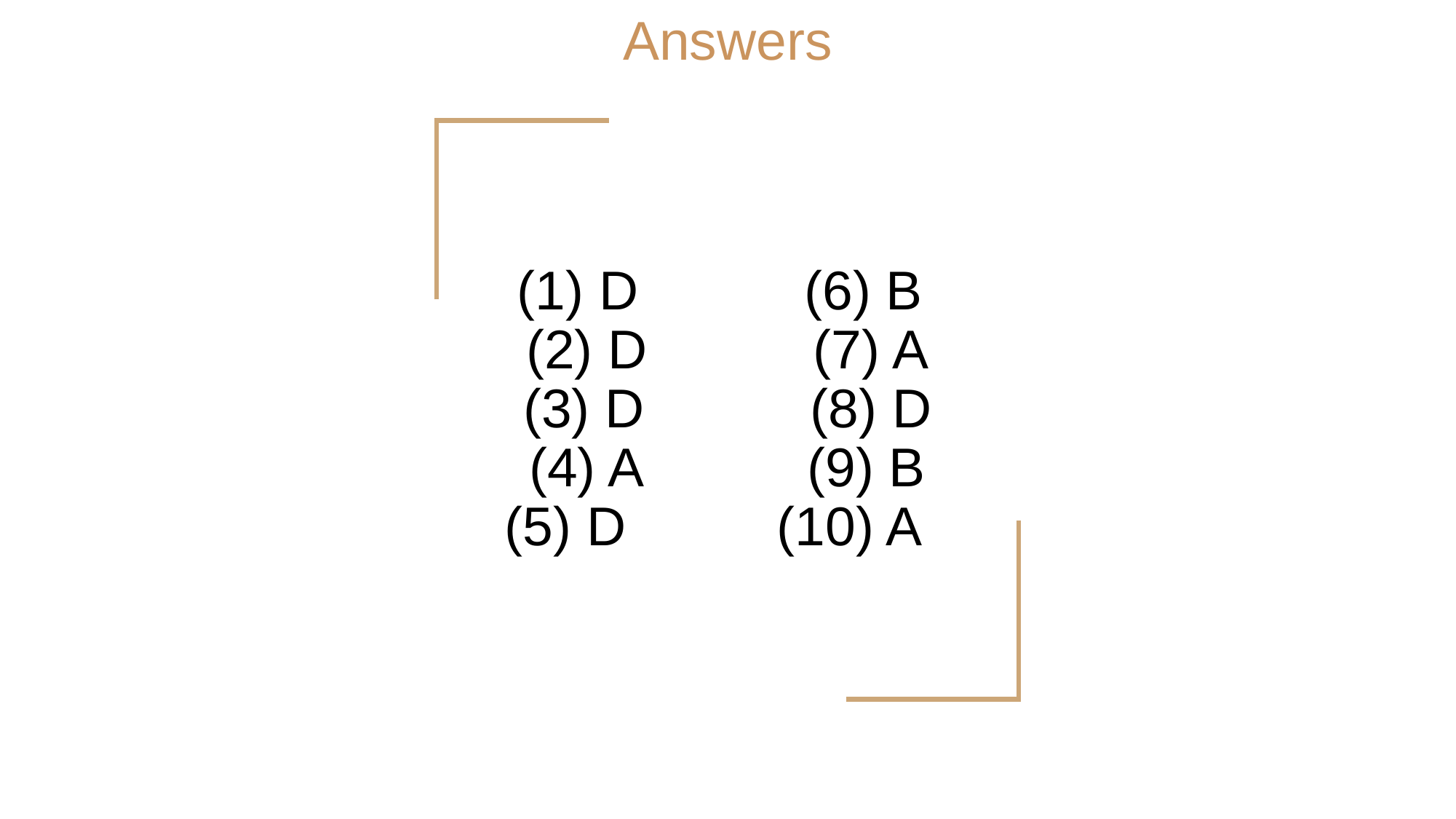

Answers

 (1) D           (6) B
(2) D           (7) A
(3) D           (8) D
(4) A           (9) B
(5) D          (10) A